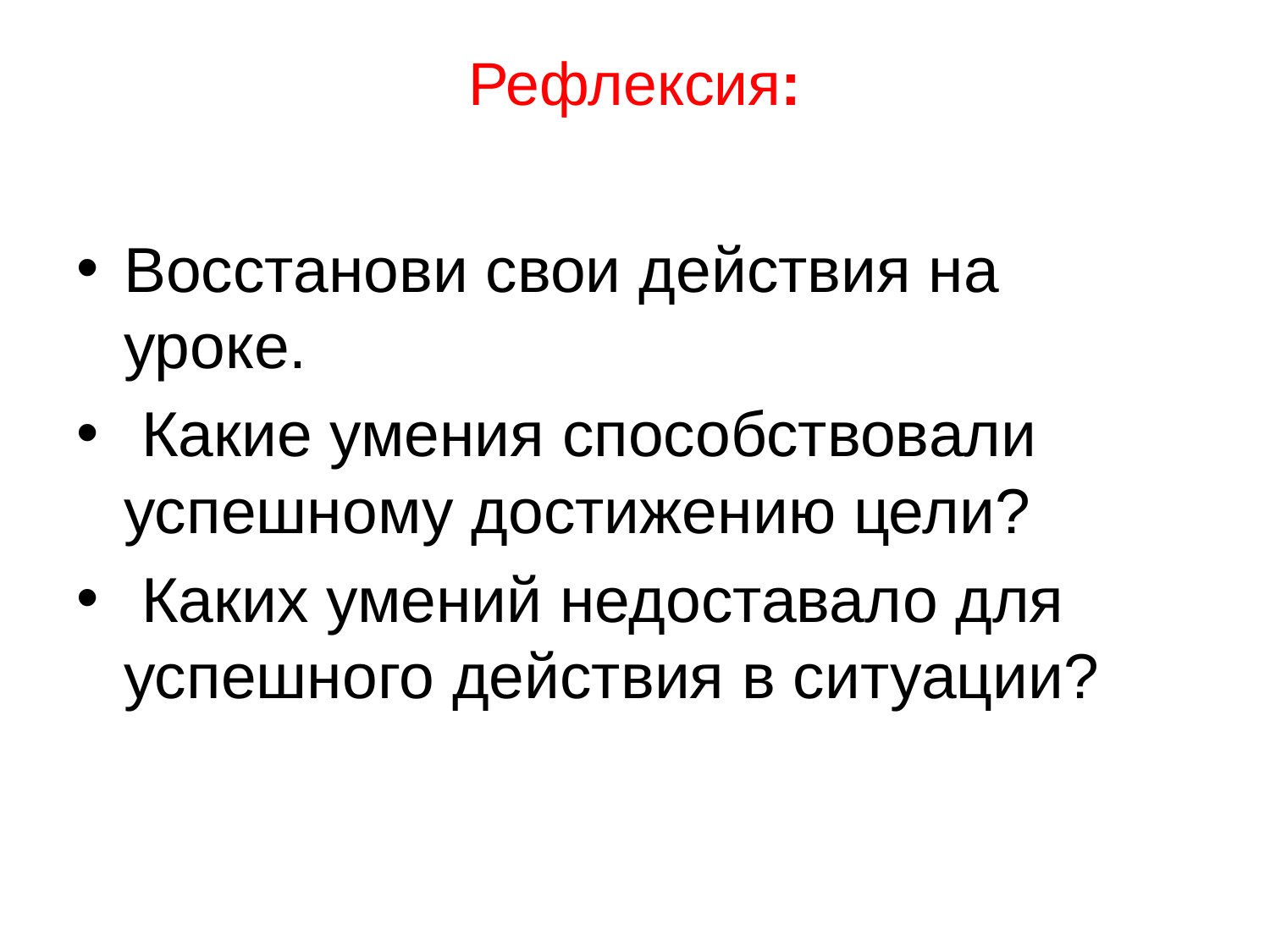

# Рефлексия:
Восстанови свои действия на уроке.
 Какие умения способствовали успешному достижению цели?
 Каких умений недоставало для успешного действия в ситуации?